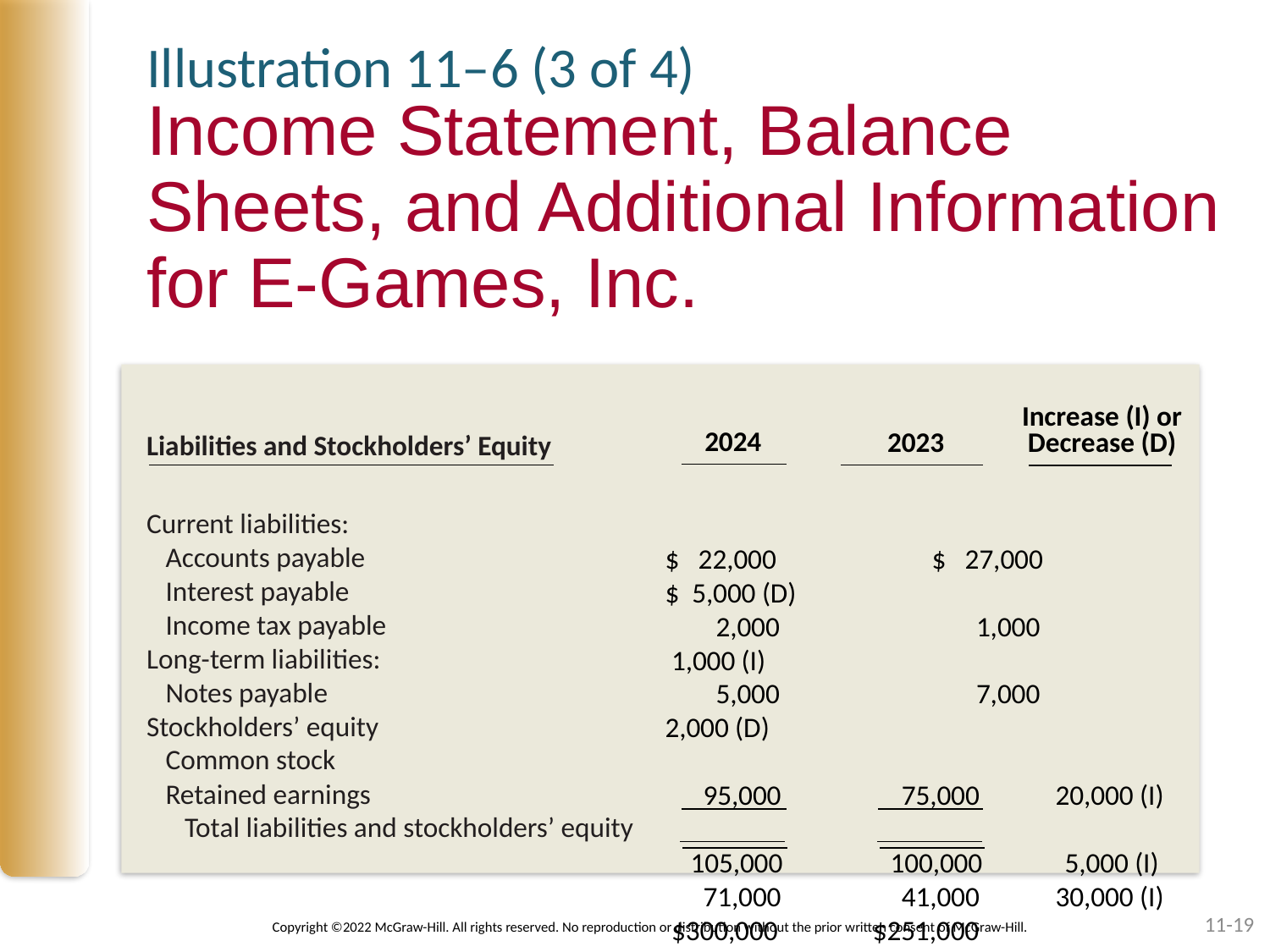

Illustration 11–6 (3 of 4)
Income Statement, Balance Sheets, and Additional Information for E-Games, Inc.

Increase (I) or
Decrease (D)
2024
2023
Liabilities and Stockholders’ Equity
Current liabilities:
   Accounts payable
   Interest payable
   Income tax payable
Long-term liabilities:
   Notes payable
Stockholders’ equity
   Common stock
   Retained earnings
      Total liabilities and stockholders’ equity

$   22,000		  $   27,000		$  5,000 (D)
        2,000		         1,000		    1,000 (I)
        5,000		         7,000               2,000 (D)

      95,000                   75,000            20,000 (I)

    105,000                 100,000             5,000 (I)
      71,000                   41,000            30,000 (I)
 $300,000               $251,000
11-19
Copyright ©2022 McGraw-Hill. All rights reserved. No reproduction or distribution without the prior written consent of McGraw-Hill.